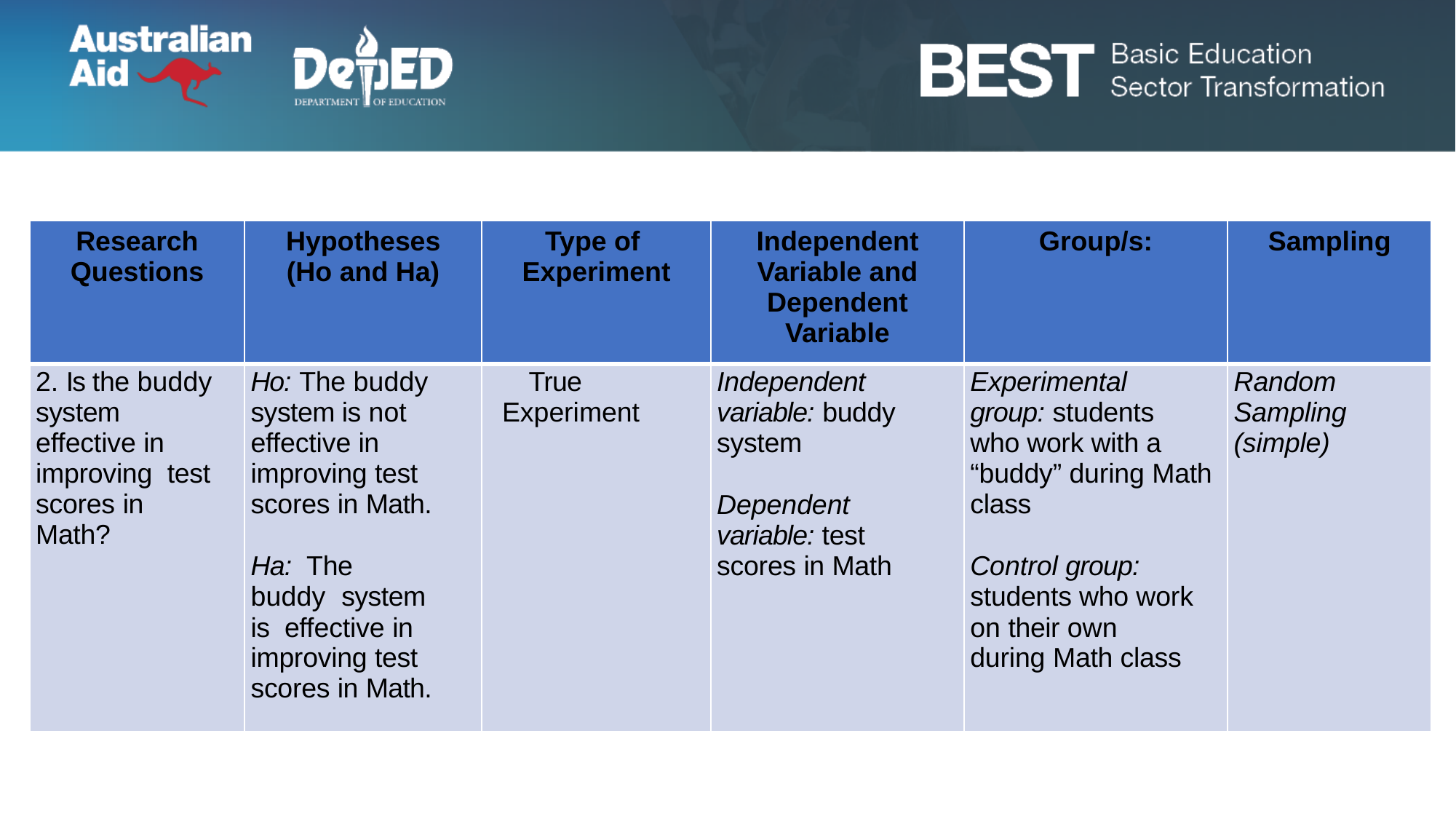

| Research Questions | Hypotheses (Ho and Ha) | Type of Experiment | Independent Variable and Dependent Variable | Group/s: | Sampling |
| --- | --- | --- | --- | --- | --- |
| 2. Is the buddy system effective in improving test scores in Math? | Ho: The buddy system is not effective in improving test scores in Math. Ha: The buddy system is effective in improving test scores in Math. | True Experiment | Independent variable: buddy system Dependent variable: test scores in Math | Experimental group: students who work with a “buddy” during Math class Control group: students who work on their own during Math class | Random Sampling (simple) |